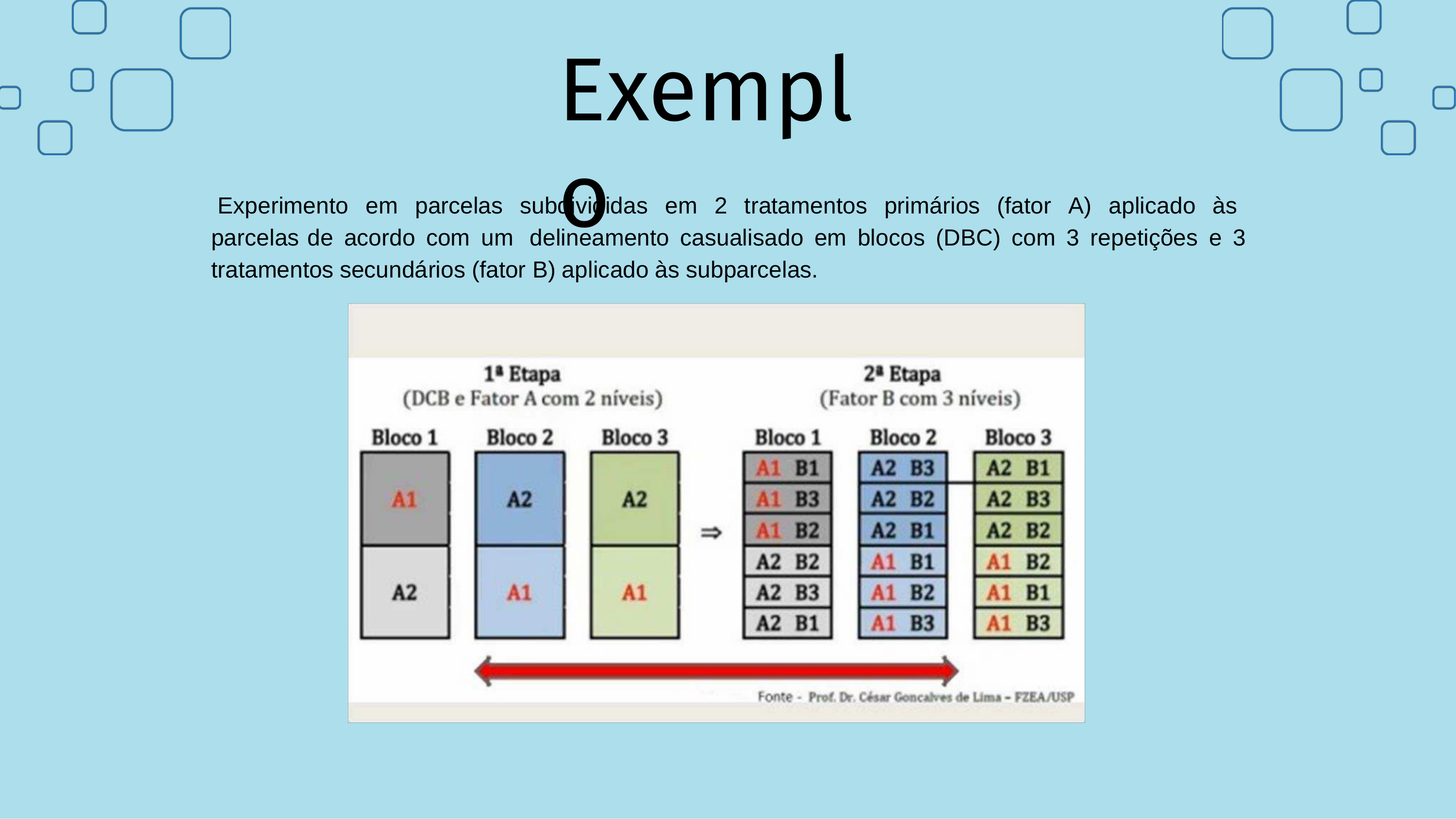

Exemplo
Experimento  em  parcelas  subdivididas  em  2  tratamentos  primários  (fator  A)  aplicado  às  parcelas de acordo com um  delineamento casualisado em blocos (DBC) com 3 repetições e 3 tratamentos secundários (fator B) aplicado às subparcelas.